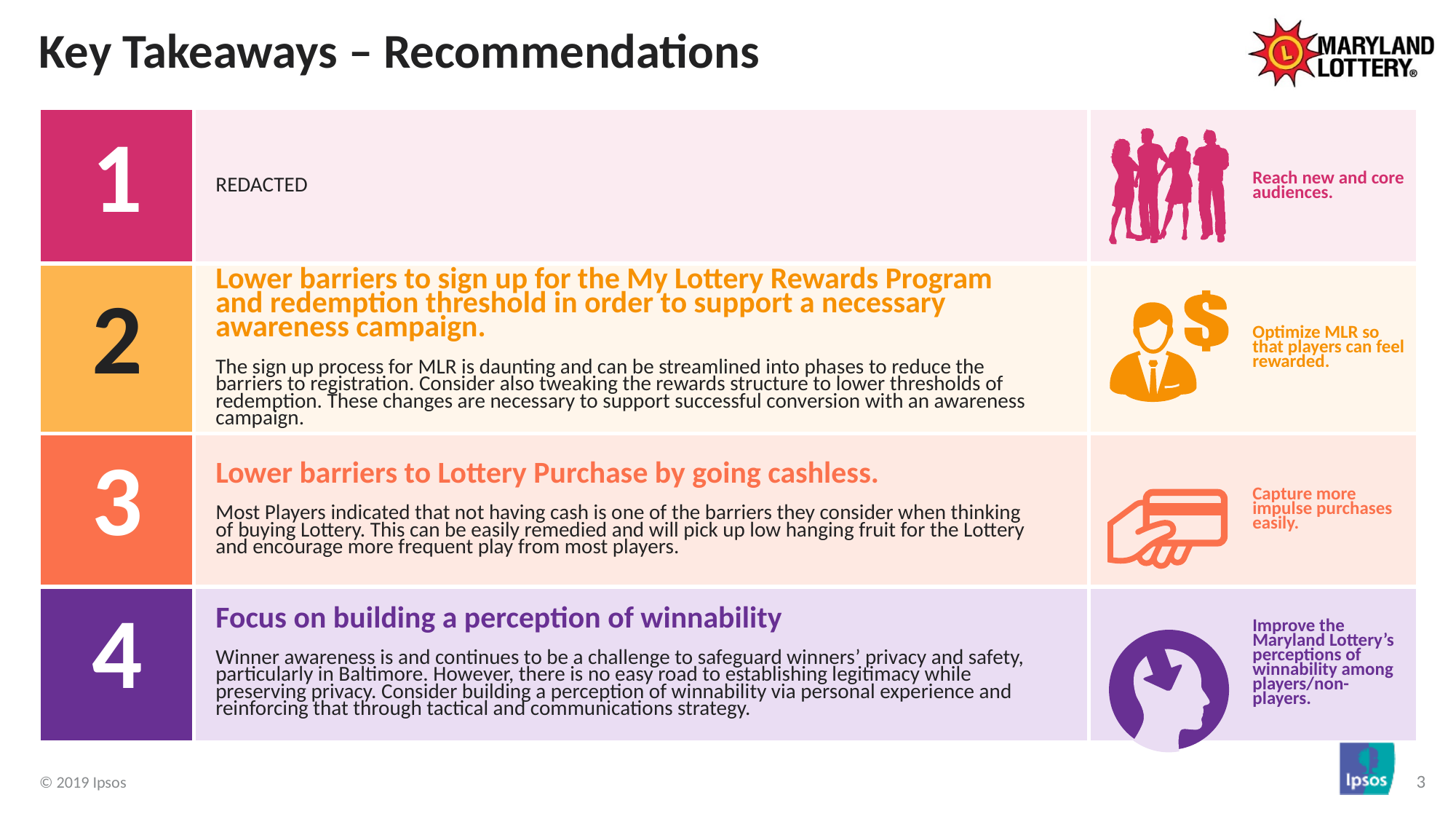

# Key Takeaways – Recommendations
| 1 | REDACTED | Reach new and core audiences. |
| --- | --- | --- |
| 2 | Lower barriers to sign up for the My Lottery Rewards Program and redemption threshold in order to support a necessary awareness campaign. The sign up process for MLR is daunting and can be streamlined into phases to reduce the barriers to registration. Consider also tweaking the rewards structure to lower thresholds of redemption. These changes are necessary to support successful conversion with an awareness campaign. | Optimize MLR so that players can feel rewarded. |
| 3 | Lower barriers to Lottery Purchase by going cashless. Most Players indicated that not having cash is one of the barriers they consider when thinking of buying Lottery. This can be easily remedied and will pick up low hanging fruit for the Lottery and encourage more frequent play from most players. | Capture more impulse purchases easily. |
| 4 | Focus on building a perception of winnability Winner awareness is and continues to be a challenge to safeguard winners’ privacy and safety, particularly in Baltimore. However, there is no easy road to establishing legitimacy while preserving privacy. Consider building a perception of winnability via personal experience and reinforcing that through tactical and communications strategy. | Improve the Maryland Lottery’s perceptions of winnability among players/non-players. |